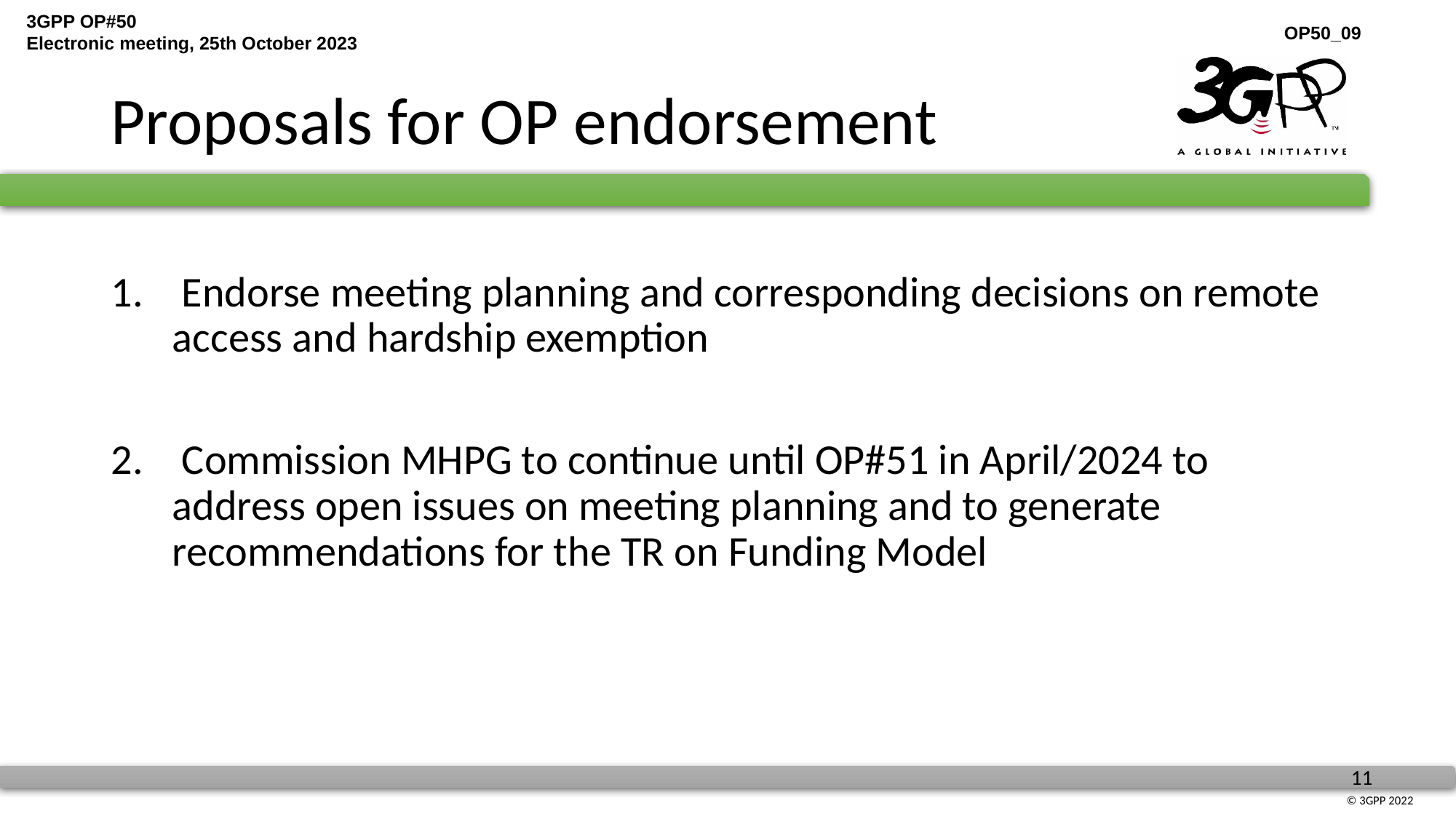

# Proposals for OP endorsement
 Endorse meeting planning and corresponding decisions on remote access and hardship exemption

 Commission MHPG to continue until OP#51 in April/2024 to address open issues on meeting planning and to generate recommendations for the TR on Funding Model